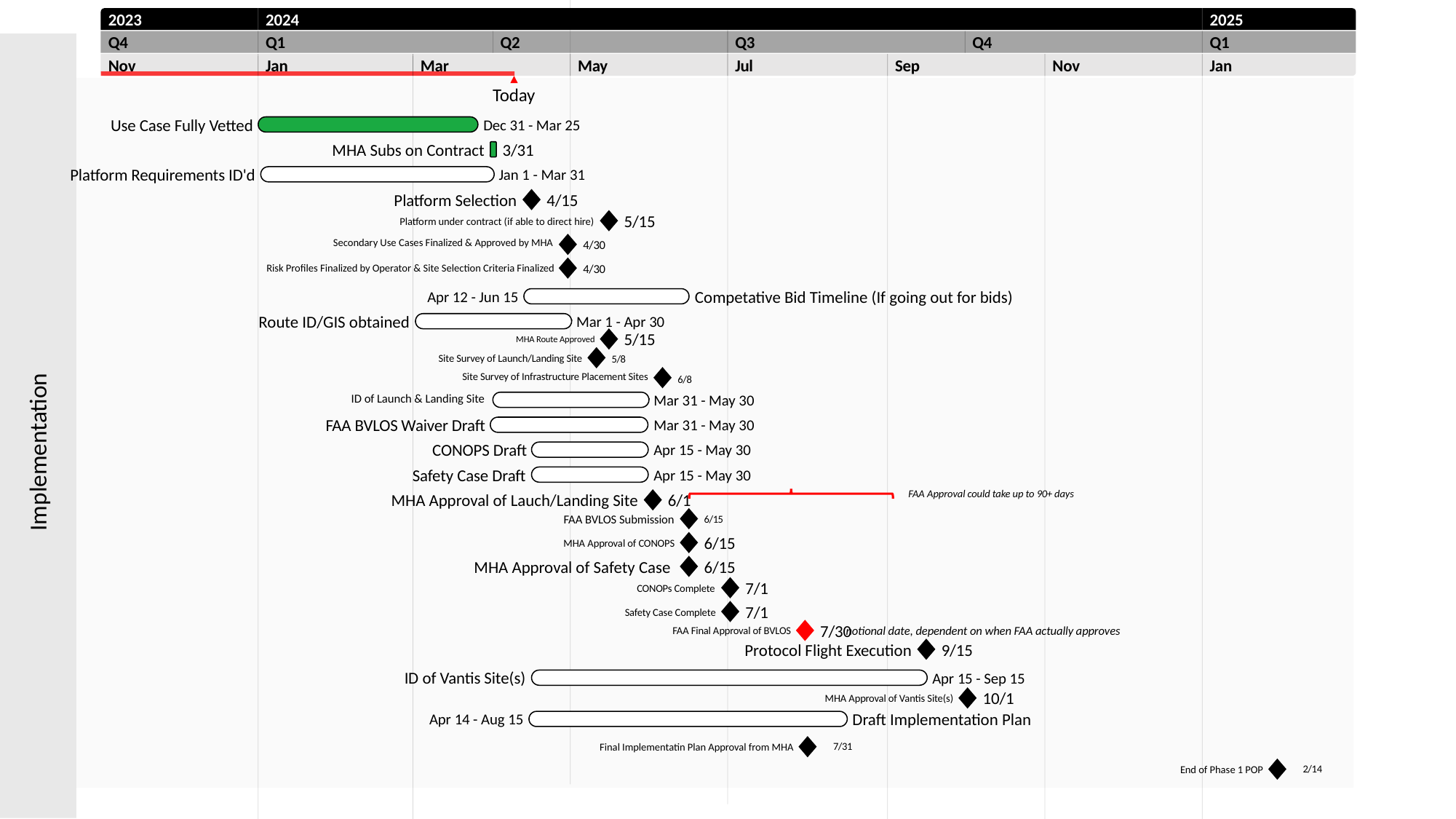

61 days
44 days
89 days
45 days
109 days
33 days
64 days
42 days
33 days
44 days
44 days
0 d

2023
2025

2023
2024
2025

Q4
Q1
Q2
Q3
Q4
Q1

Nov
Jan
Mar
May
Jul
Sep
Nov
Jan

Today
Use Case Fully Vetted
Dec 31 - Mar 25

MHA Subs on Contract
3/31

Platform Requirements ID'd
Jan 1 - Mar 31

Platform Selection
4/15

5/15
Platform under contract (if able to direct hire)

Secondary Use Cases Finalized & Approved by MHA
4/30

4/30
Risk Profiles Finalized by Operator & Site Selection Criteria Finalized
Competative Bid Timeline (If going out for bids)
Apr 12 - Jun 15

Route ID/GIS obtained
Mar 1 - Apr 30

5/15
MHA Route Approved

Site Survey of Launch/Landing Site
5/8

Site Survey of Infrastructure Placement Sites
6/8
Mar 31 - May 30
ID of Launch & Landing Site

FAA BVLOS Waiver Draft
Mar 31 - May 30

Implementation
CONOPS Draft
Apr 15 - May 30

Safety Case Draft
Apr 15 - May 30

FAA Approval could take up to 90+ days

MHA Approval of Lauch/Landing Site
6/1

FAA BVLOS Submission
6/15

6/15
MHA Approval of CONOPS

MHA Approval of Safety Case
6/15

7/1
CONOPs Complete

7/1
Safety Case Complete

7/30
notional date, dependent on when FAA actually approves
FAA Final Approval of BVLOS

Protocol Flight Execution
9/15
ID of Vantis Site(s)
Apr 15 - Sep 15

10/1
MHA Approval of Vantis Site(s)
Draft Implementation Plan
Apr 14 - Aug 15

7/31
Final Implementatin Plan Approval from MHA

2/14
End of Phase 1 POP